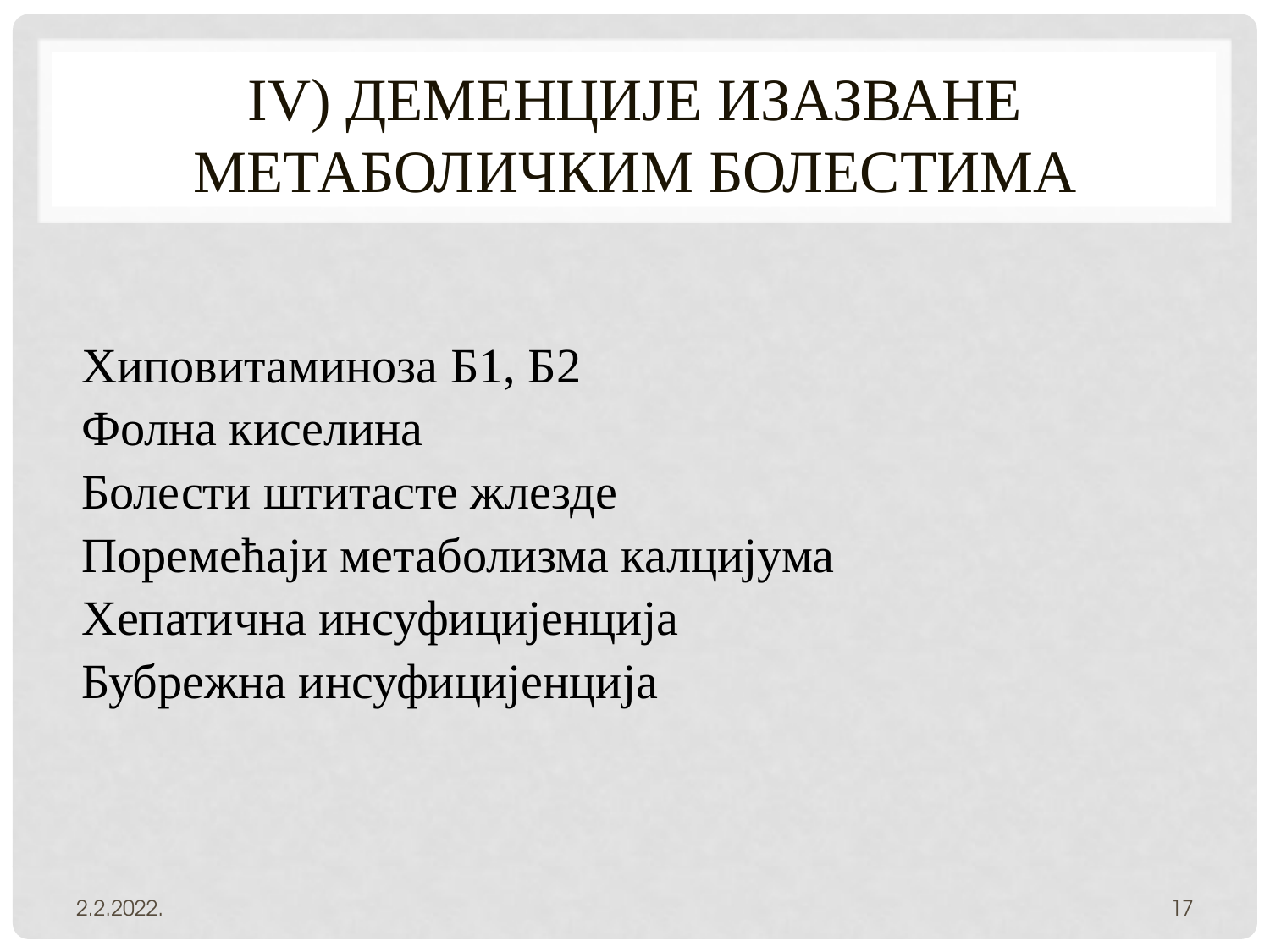

# IV) ДЕМЕНЦИЈЕ ИЗАЗВАНЕ МЕТАБОЛИЧКИМ БОЛЕСТИМА

Хиповитаминоза Б1, Б2
Фолна киселина
Болести штитасте жлезде
Поремећаји метаболизма калцијума
Хепатична инсуфицијенција
Бубрежна инсуфицијенција
2.2.2022.
17